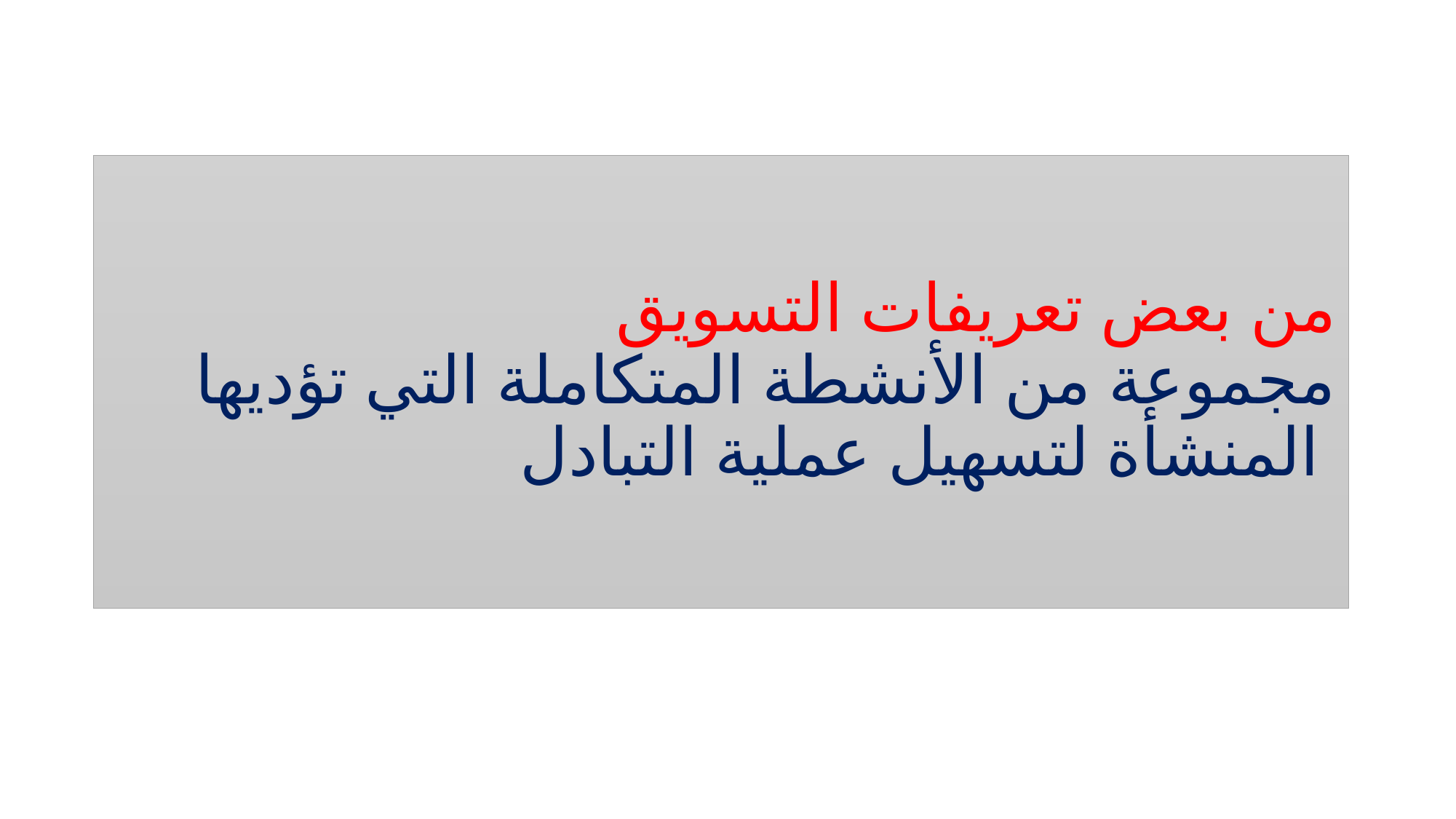

# من بعض تعريفات التسويق مجموعة من الأنشطة المتكاملة التي تؤديها المنشأة لتسهيل عملية التبادل